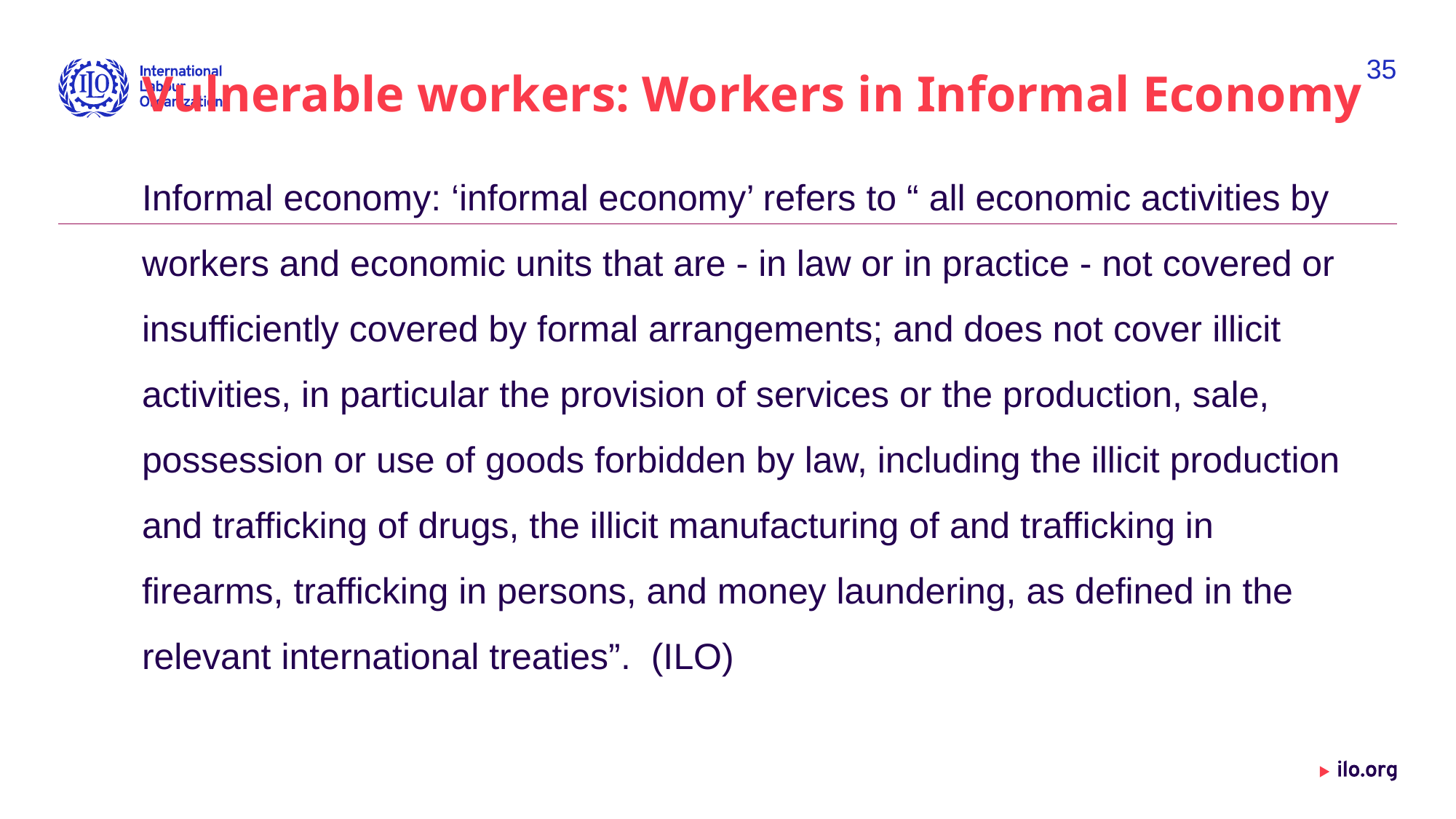

35
Vulnerable workers: Workers in Informal Economy

Informal economy: ‘informal economy’ refers to “ all economic activities by workers and economic units that are - in law or in practice - not covered or insufficiently covered by formal arrangements; and does not cover illicit activities, in particular the provision of services or the production, sale, possession or use of goods forbidden by law, including the illicit production and trafficking of drugs, the illicit manufacturing of and trafficking in firearms, trafficking in persons, and money laundering, as defined in the relevant international treaties”.  (ILO)
Date: Monday / 01 / October / 2019